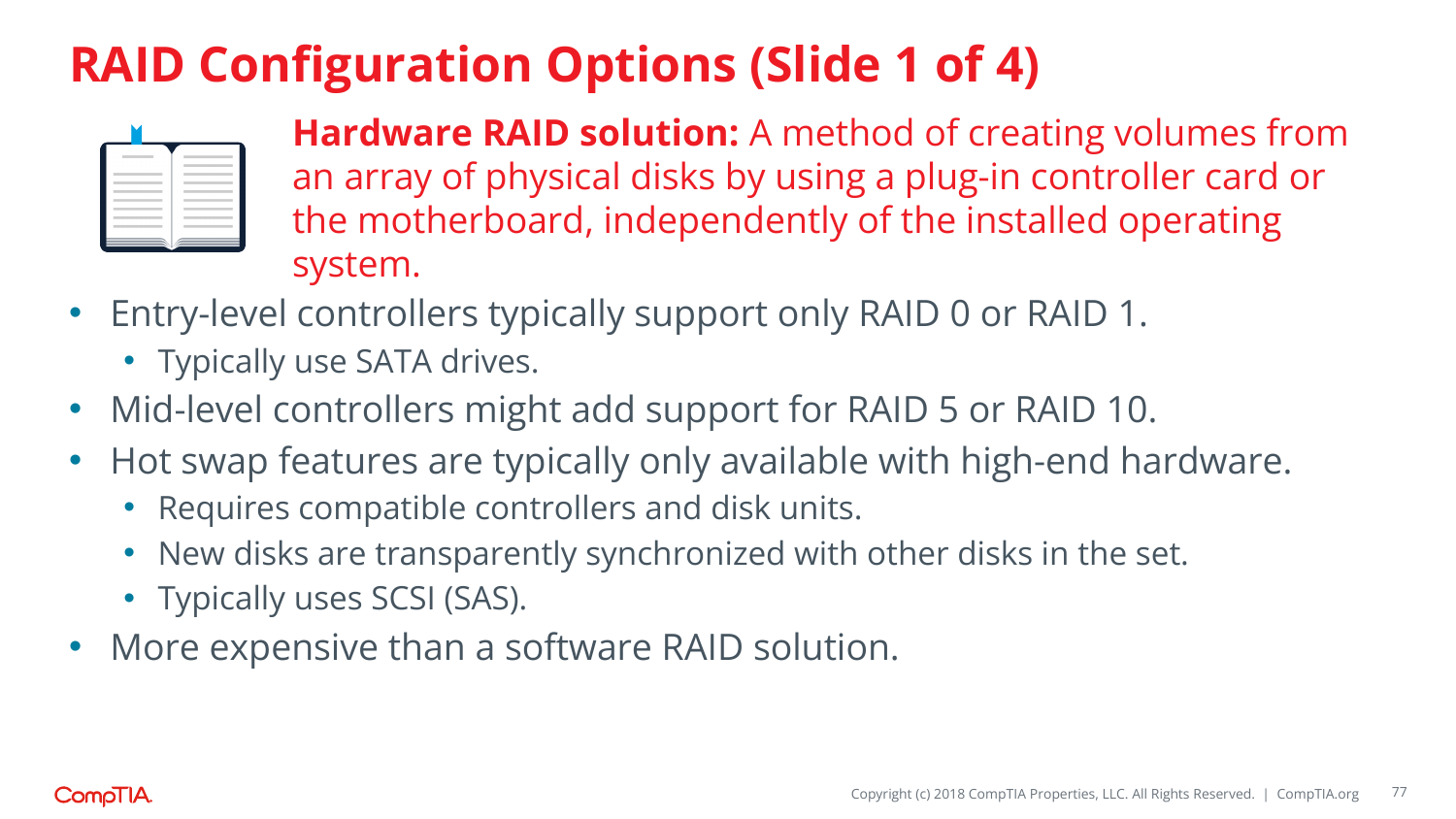

# RAID Configuration Options (Slide 1 of 4)
Hardware RAID solution: A method of creating volumes from an array of physical disks by using a plug-in controller card or the motherboard, independently of the installed operating system.
Entry-level controllers typically support only RAID 0 or RAID 1.
Typically use SATA drives.
Mid-level controllers might add support for RAID 5 or RAID 10.
Hot swap features are typically only available with high-end hardware.
Requires compatible controllers and disk units.
New disks are transparently synchronized with other disks in the set.
Typically uses SCSI (SAS).
More expensive than a software RAID solution.
77